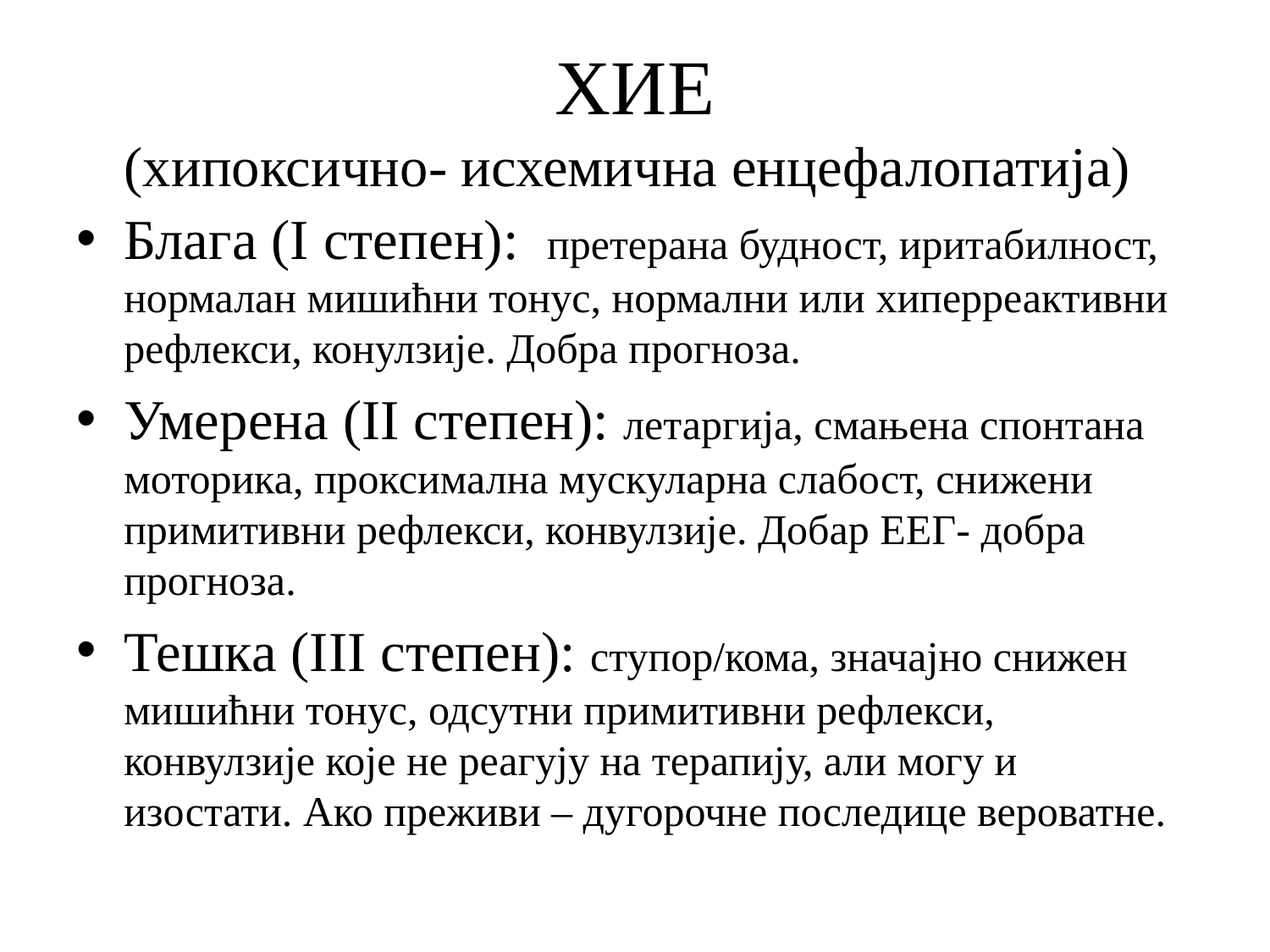

# ХИЕ (хипоксично- исхемична енцефалопатија)
Блага (I степен):  претерана будност, иритабилност, нормалан мишићни тонус, нормални или хиперреактивни рефлекси, конулзије. Добра прогноза.
Умерена (II степен): летаргија, смањена спонтана моторика, проксимална мускуларна слабост, снижени примитивни рефлекси, конвулзије. Добар ЕЕГ- добра прогноза.
Тешка (III степен): ступор/кома, значајно снижен мишићни тонус, одсутни примитивни рефлекси, конвулзије које не реагују на терапију, али могу и изостати. Ако преживи – дугорочне последице вероватне.